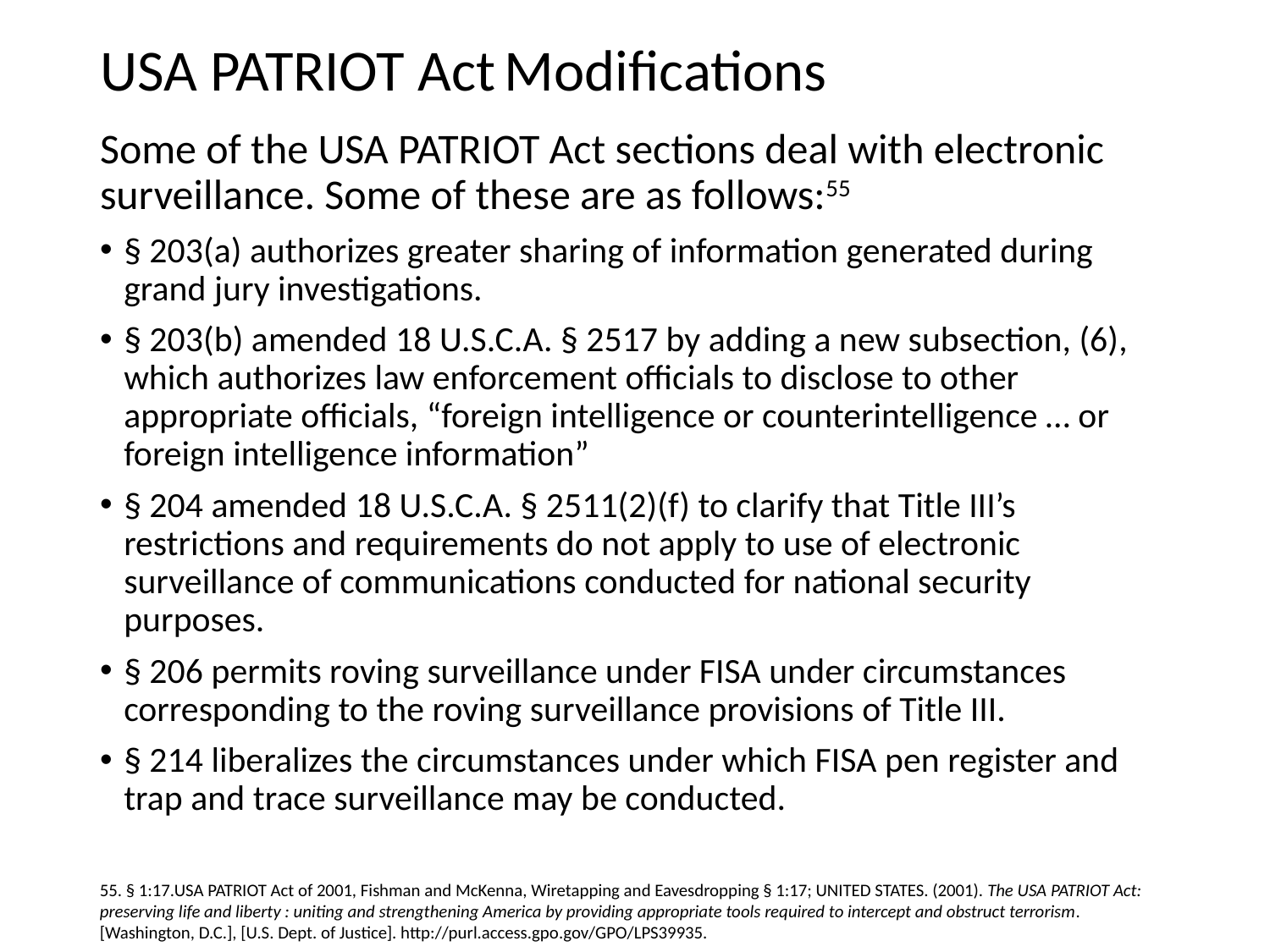

# USA PATRIOT Act Modifications
Some of the USA PATRIOT Act sections deal with electronic surveillance. Some of these are as follows:55
§ 203(a) authorizes greater sharing of information generated during grand jury investigations.
§ 203(b) amended 18 U.S.C.A. § 2517 by adding a new subsection, (6), which authorizes law enforcement officials to disclose to other appropriate officials, “foreign intelligence or counterintelligence … or foreign intelligence information”
§ 204 amended 18 U.S.C.A. § 2511(2)(f) to clarify that Title III’s restrictions and requirements do not apply to use of electronic surveillance of communications conducted for national security purposes.
§ 206 permits roving surveillance under FISA under circumstances corresponding to the roving surveillance provisions of Title III.
§ 214 liberalizes the circumstances under which FISA pen register and trap and trace surveillance may be conducted.

55. § 1:17.USA PATRIOT Act of 2001, Fishman and McKenna, Wiretapping and Eavesdropping § 1:17; UNITED STATES. (2001). The USA PATRIOT Act: preserving life and liberty : uniting and strengthening America by providing appropriate tools required to intercept and obstruct terrorism. [Washington, D.C.], [U.S. Dept. of Justice]. http://purl.access.gpo.gov/GPO/LPS39935.